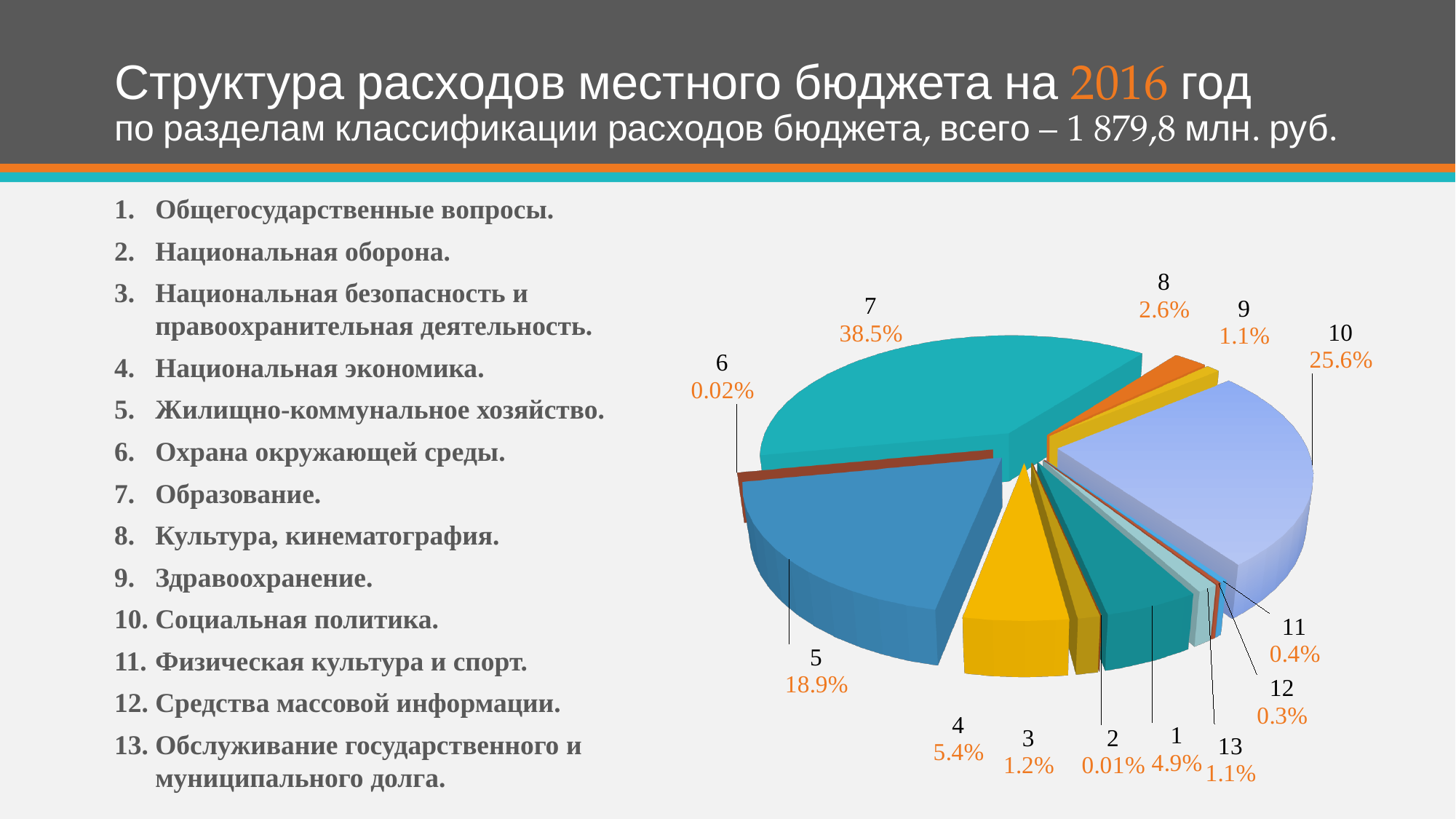

# Структура расходов местного бюджета на 2016 год по разделам классификации расходов бюджета, всего – 1 879,8 млн. руб.
Общегосударственные вопросы.
Национальная оборона.
Национальная безопасность и правоохранительная деятельность.
Национальная экономика.
Жилищно-коммунальное хозяйство.
Охрана окружающей среды.
Образование.
Культура, кинематография.
Здравоохранение.
Социальная политика.
Физическая культура и спорт.
Средства массовой информации.
Обслуживание государственного и муниципального долга.

[unsupported chart]